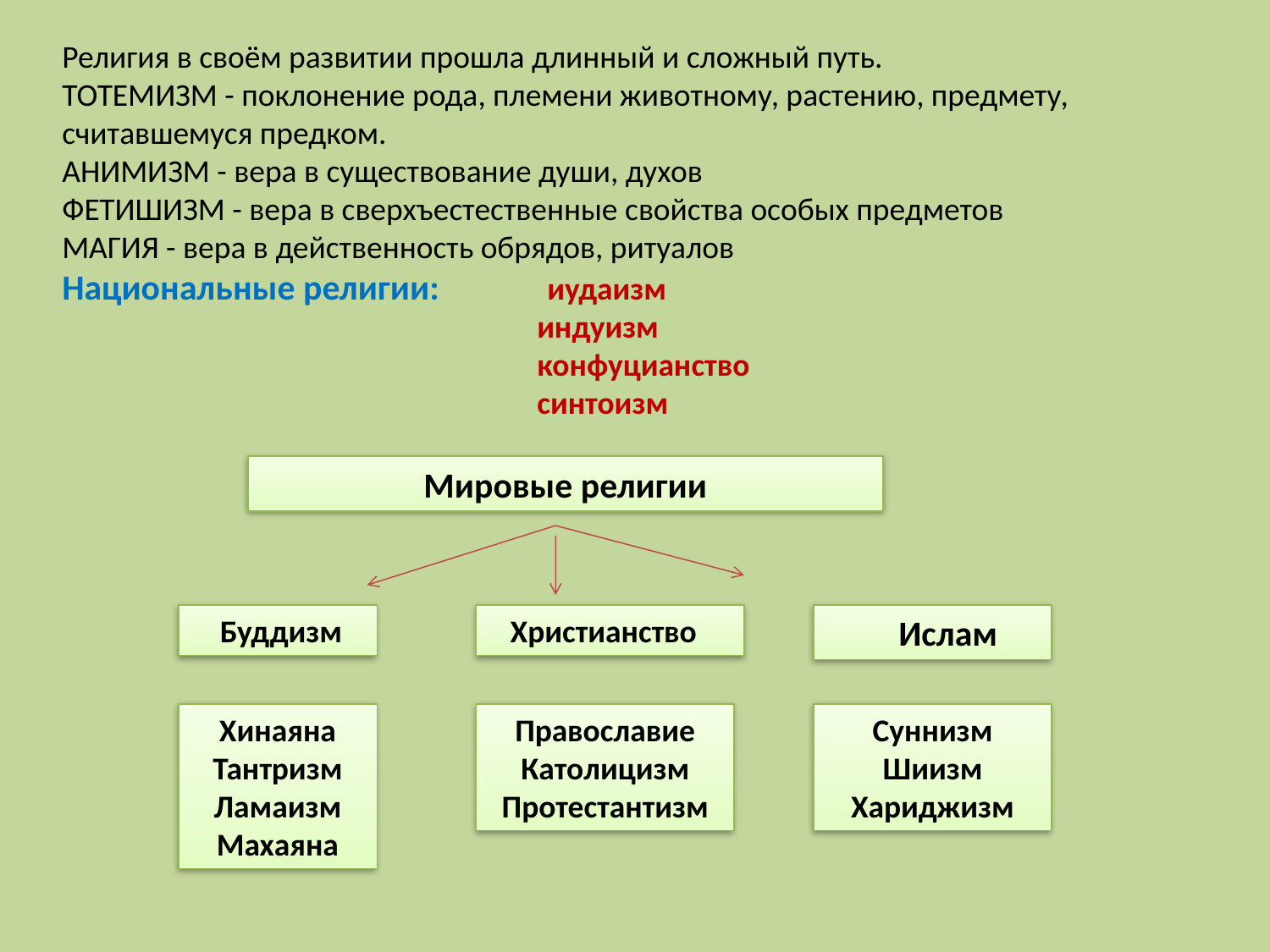

Религия в своём развитии прошла длинный и сложный путь.
ТОТЕМИЗМ - поклонение рода, племени животному, растению, предмету, считавшемуся предком.
АНИМИЗМ - вера в существование души, духов
ФЕТИШИЗМ - вера в сверхъестественные свойства особых предметов
МАГИЯ - вера в действенность обрядов, ритуалов
Национальные религии:               иудаизм
                                                                  индуизм
                                                                  конфуцианство
                                                                  синтоизм

Мировые религии
    Буддизм
   Христианство
         Ислам
Хинаяна
Тантризм
Ламаизм
Махаяна
Православие
Католицизм
Протестантизм
Суннизм
Шиизм
Хариджизм